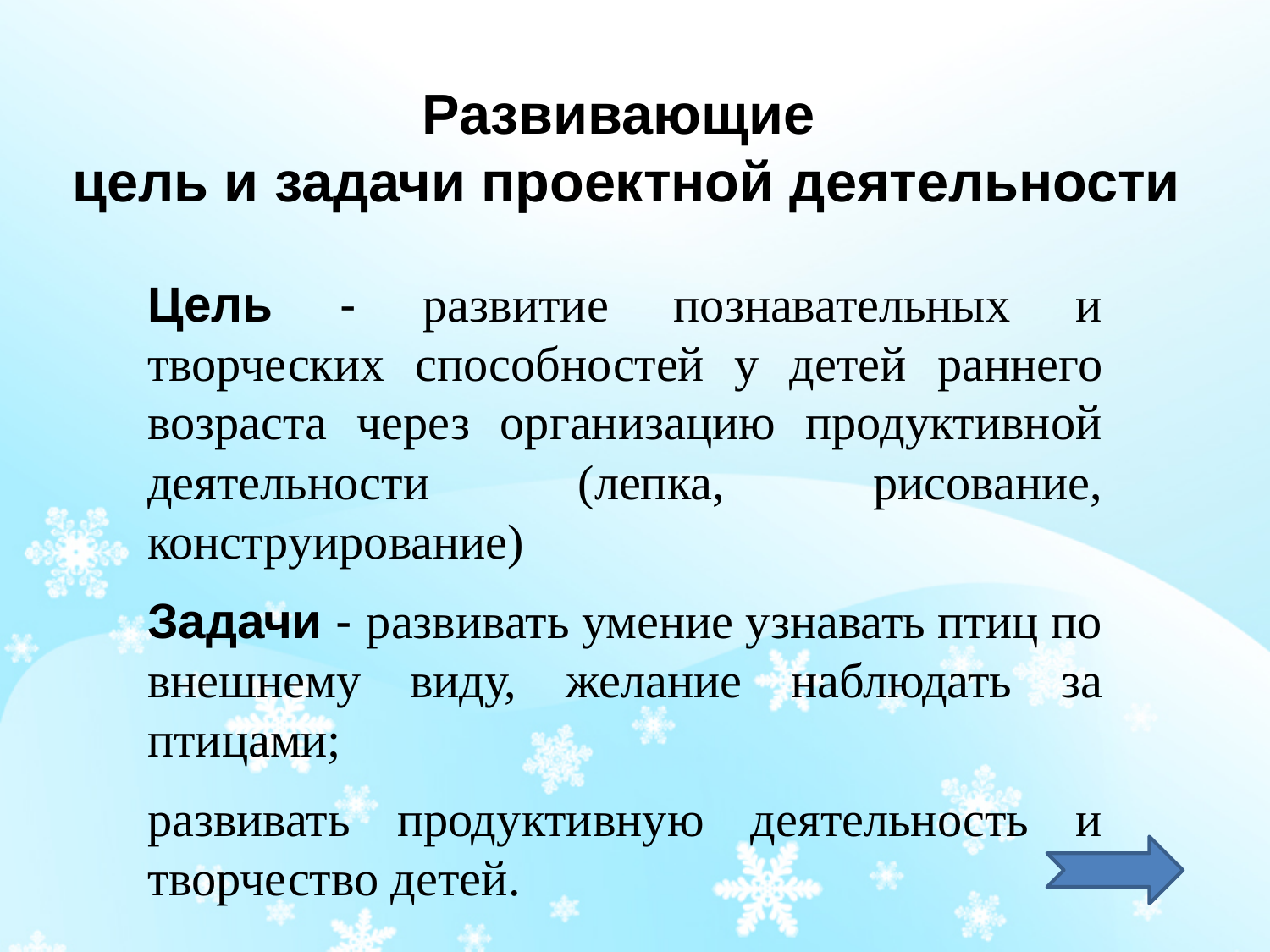

# Развивающие цель и задачи проектной деятельности
Цель - развитие познавательных и творческих способностей у детей раннего возраста через организацию продуктивной деятельности (лепка, рисование, конструирование)
Задачи - развивать умение узнавать птиц по внешнему виду, желание наблюдать за птицами;
развивать продуктивную деятельность и творчество детей.